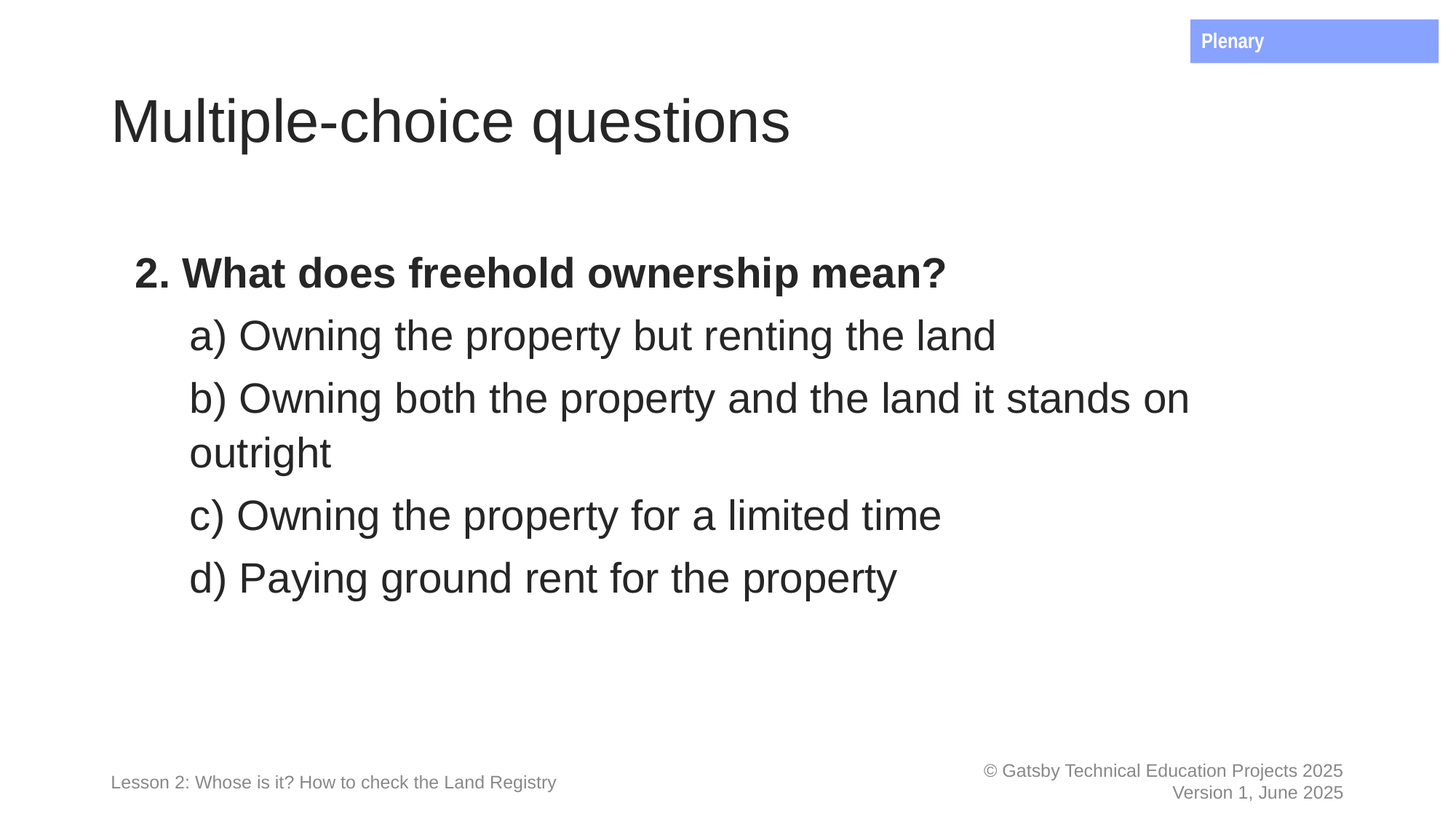

Plenary
# Multiple-choice questions
2. What does freehold ownership mean?
a) Owning the property but renting the land
b) Owning both the property and the land it stands on outright
c) Owning the property for a limited time
d) Paying ground rent for the property

Lesson 2: Whose is it? How to check the Land Registry